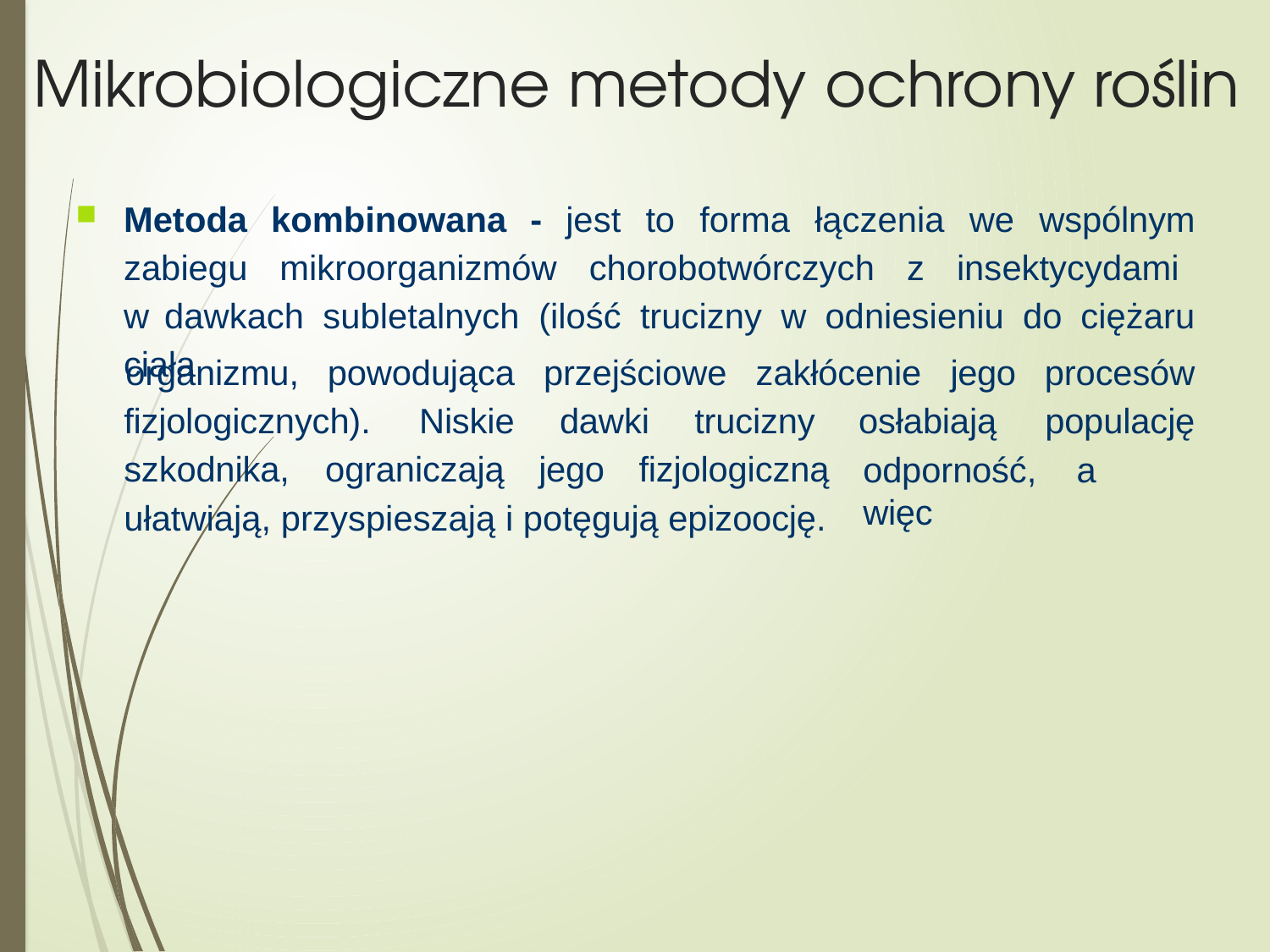

Mikrobiologiczne metody ochrony roślin
Metoda  kombinowana  -  jest  to  forma  łączenia  we  wspólnym zabiegu  mikroorganizmów  chorobotwórczych  z  insektycydami  w dawkach subletalnych (ilość trucizny w odniesieniu do ciężaru ciała
organizmu,	powodująca	przejściowe	zakłócenie	jego	procesów
populację
fizjologicznych).	Niskie		dawki	trucizny szkodnika,	ograniczają	jego	fizjologiczną
osłabiają
odporność,	a	więc
ułatwiają, przyspieszają i potęgują epizoocję.